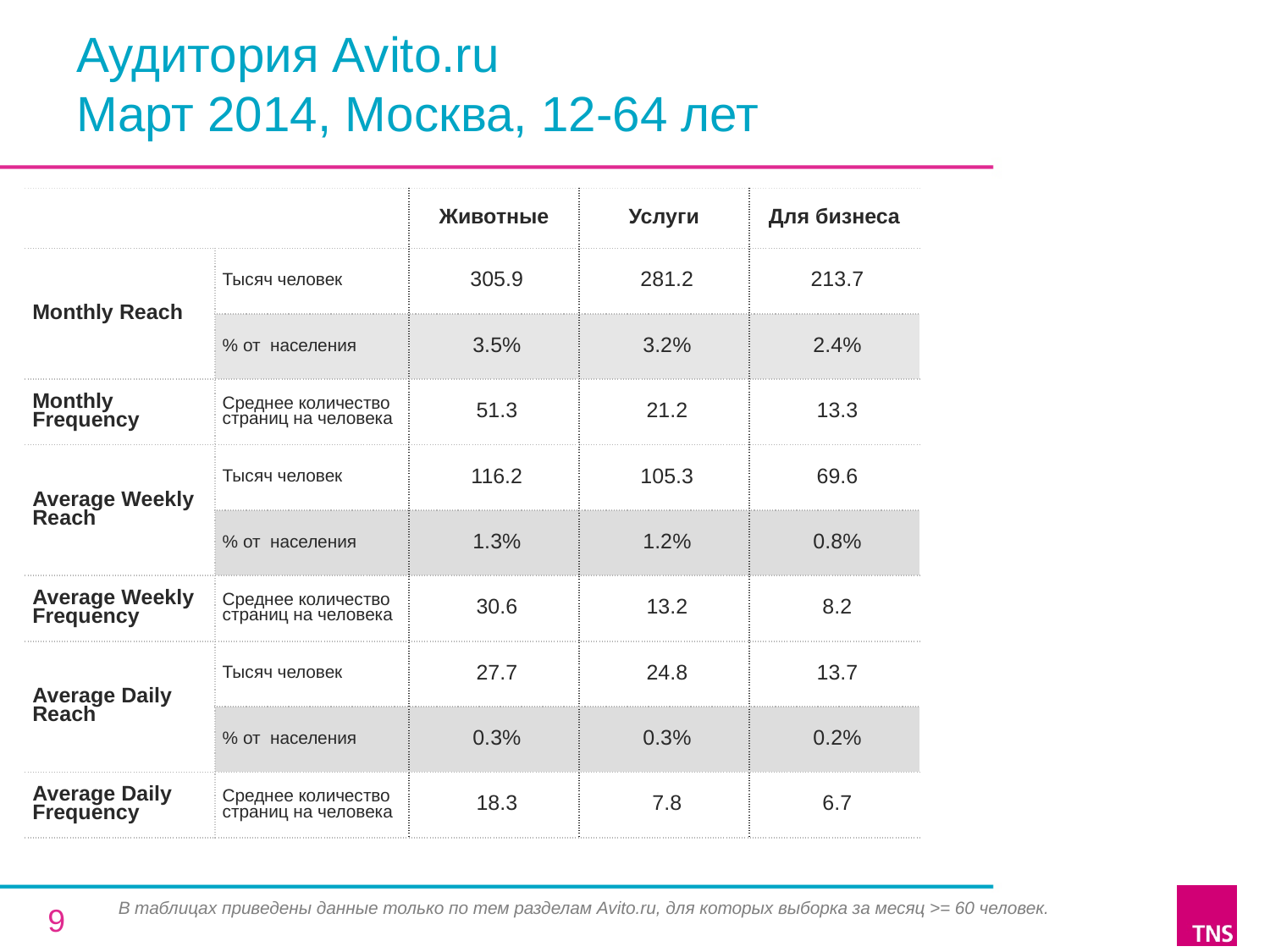

# Аудитория Avito.ru Март 2014, Москва, 12-64 лет
|  |  | Животные | Услуги | Для бизнеса |
| --- | --- | --- | --- | --- |
| Monthly Reach | Тысяч человек | 305.9 | 281.2 | 213.7 |
|  | % от населения | 3.5% | 3.2% | 2.4% |
| Monthly Frequency | Среднее количество страниц на человека | 51.3 | 21.2 | 13.3 |
| Average Weekly Reach | Тысяч человек | 116.2 | 105.3 | 69.6 |
|  | % от населения | 1.3% | 1.2% | 0.8% |
| Average Weekly Frequency | Среднее количество страниц на человека | 30.6 | 13.2 | 8.2 |
| Average Daily Reach | Тысяч человек | 27.7 | 24.8 | 13.7 |
|  | % от населения | 0.3% | 0.3% | 0.2% |
| Average Daily Frequency | Среднее количество страниц на человека | 18.3 | 7.8 | 6.7 |
В таблицах приведены данные только по тем разделам Avito.ru, для которых выборка за месяц >= 60 человек.
9